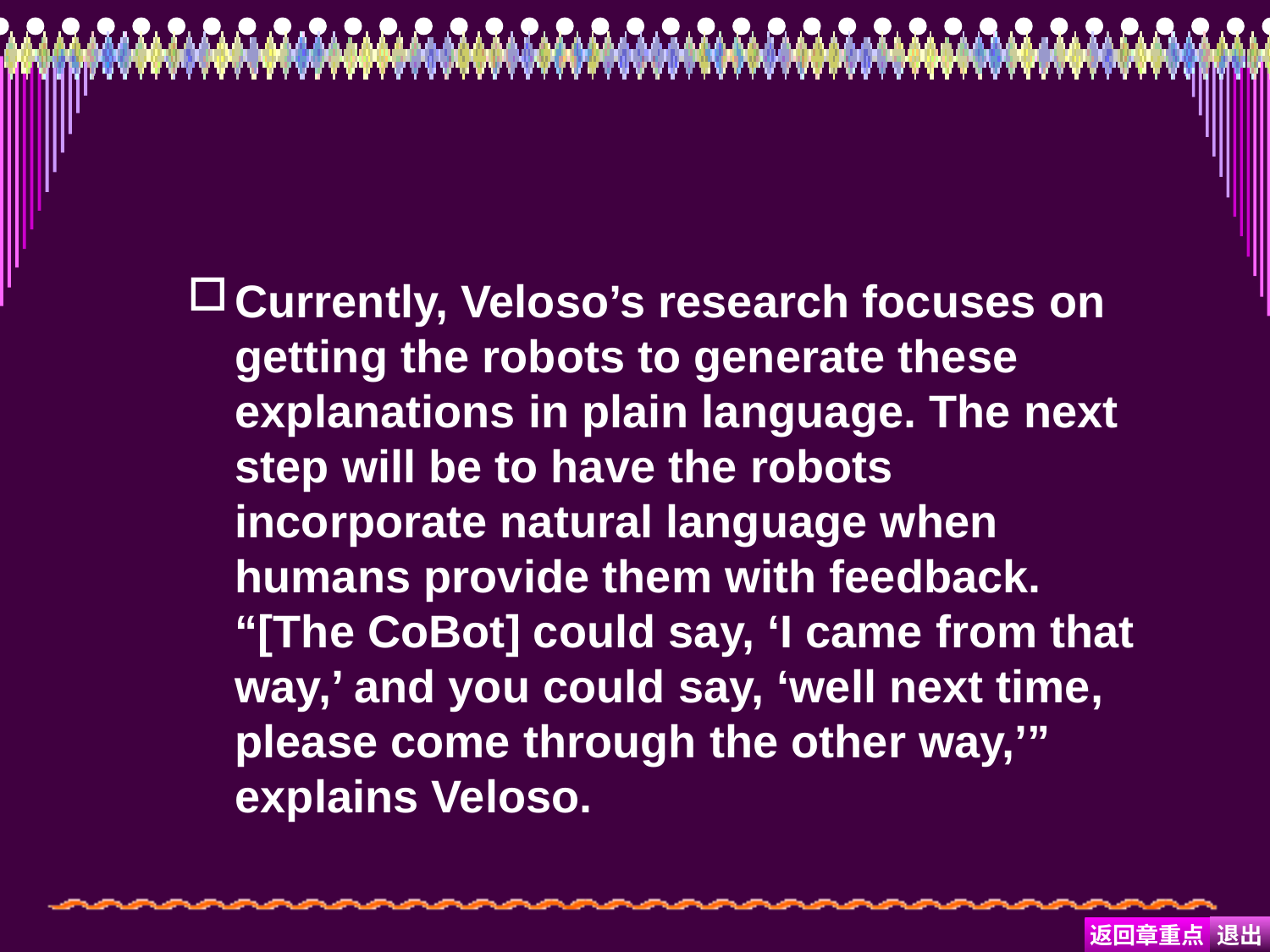

#
Currently, Veloso’s research focuses on getting the robots to generate these explanations in plain language. The next step will be to have the robots incorporate natural language when humans provide them with feedback. “[The CoBot] could say, ‘I came from that way,’ and you could say, ‘well next time, please come through the other way,’” explains Veloso.